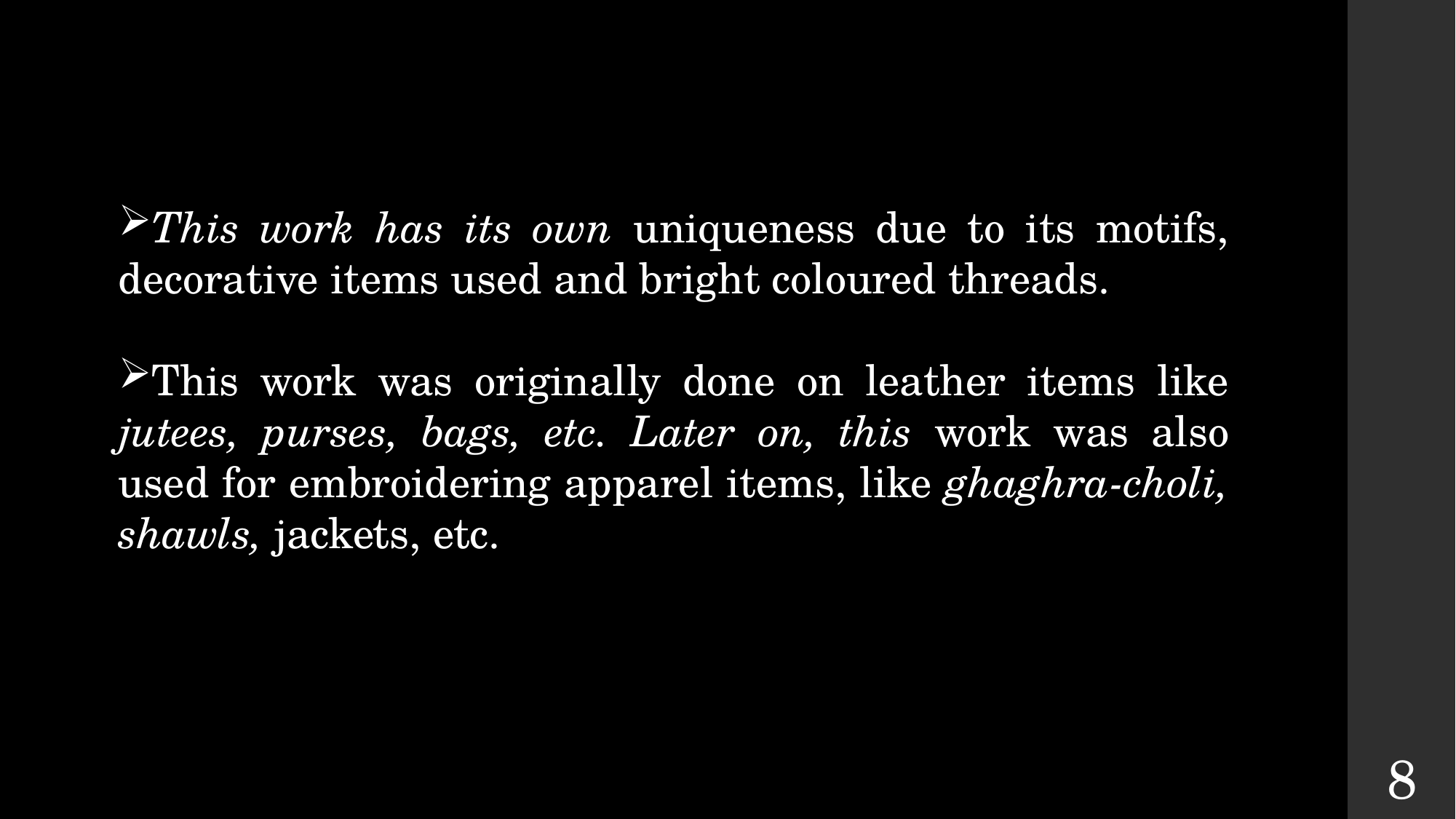

This work has its own uniqueness due to its motifs, decorative items used and bright coloured threads.

This work was originally done on leather items like jutees, purses, bags, etc. Later on, this work was also used for embroidering apparel items, like ghaghra-choli, shawls, jackets, etc.

8